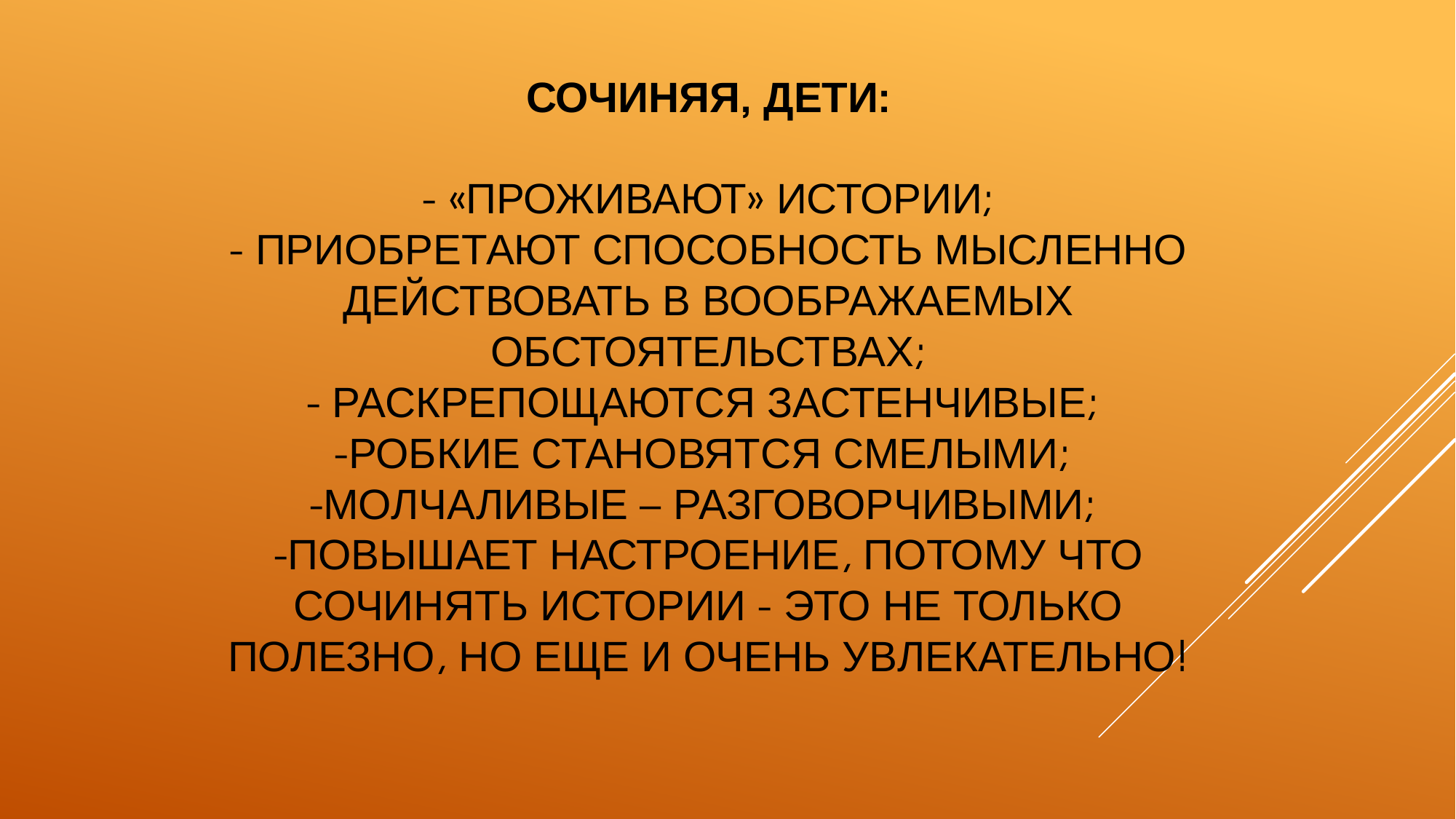

# Сочиняя, дети: - «проживают» истории; - приобретают способность мысленно действовать в воображаемых обстоятельствах; - раскрепощаются застенчивые; -робкие становятся смелыми; -молчаливые – разговорчивыми; -повышает настроение, потому что сочинять истории - это не только полезно, но еще и очень увлекательно!